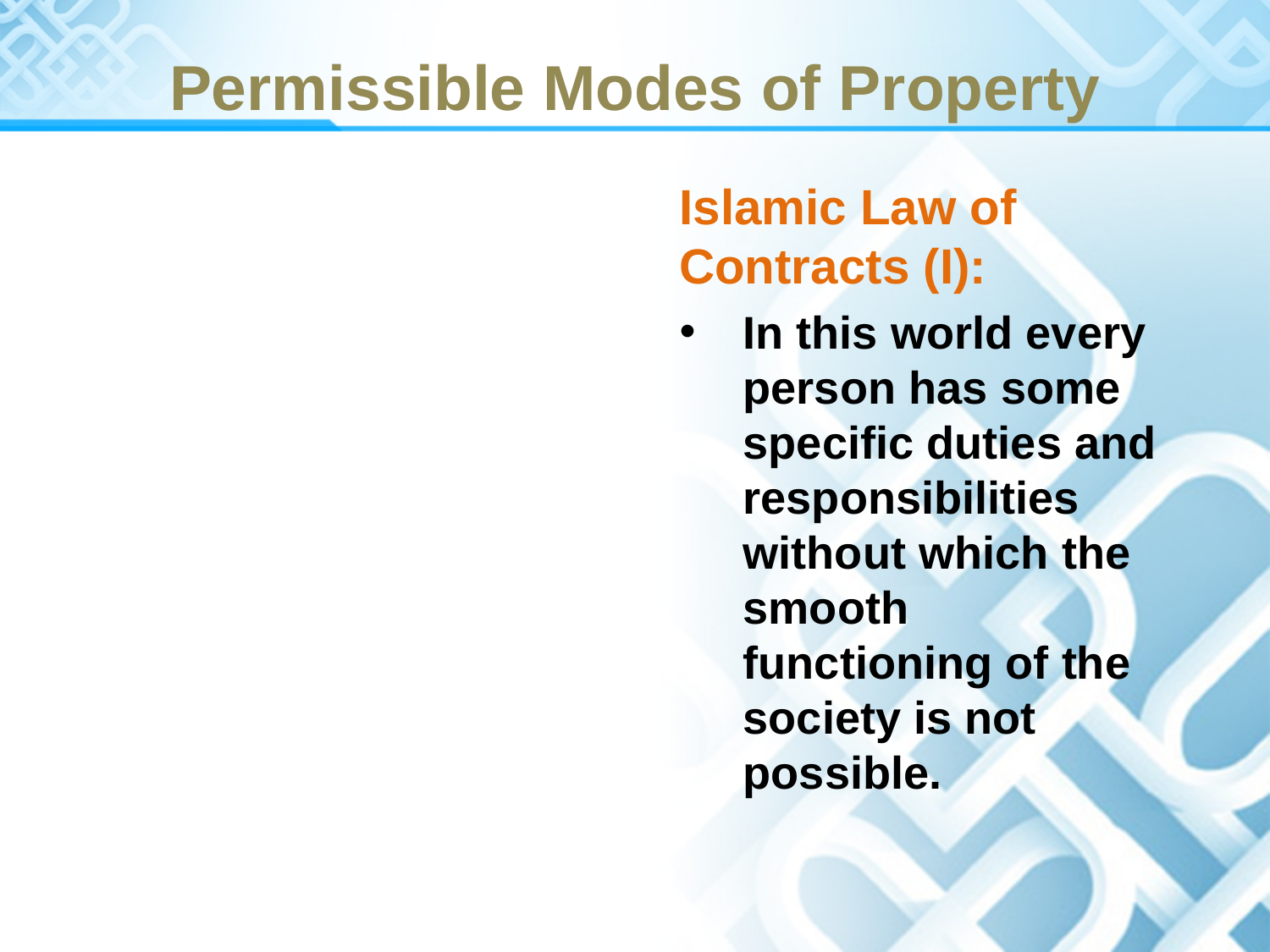

# Permissible Modes of Property
Islamic Law of Contracts (I):
In this world every person has some specific duties and responsibilities without which the smooth functioning of the society is not possible.